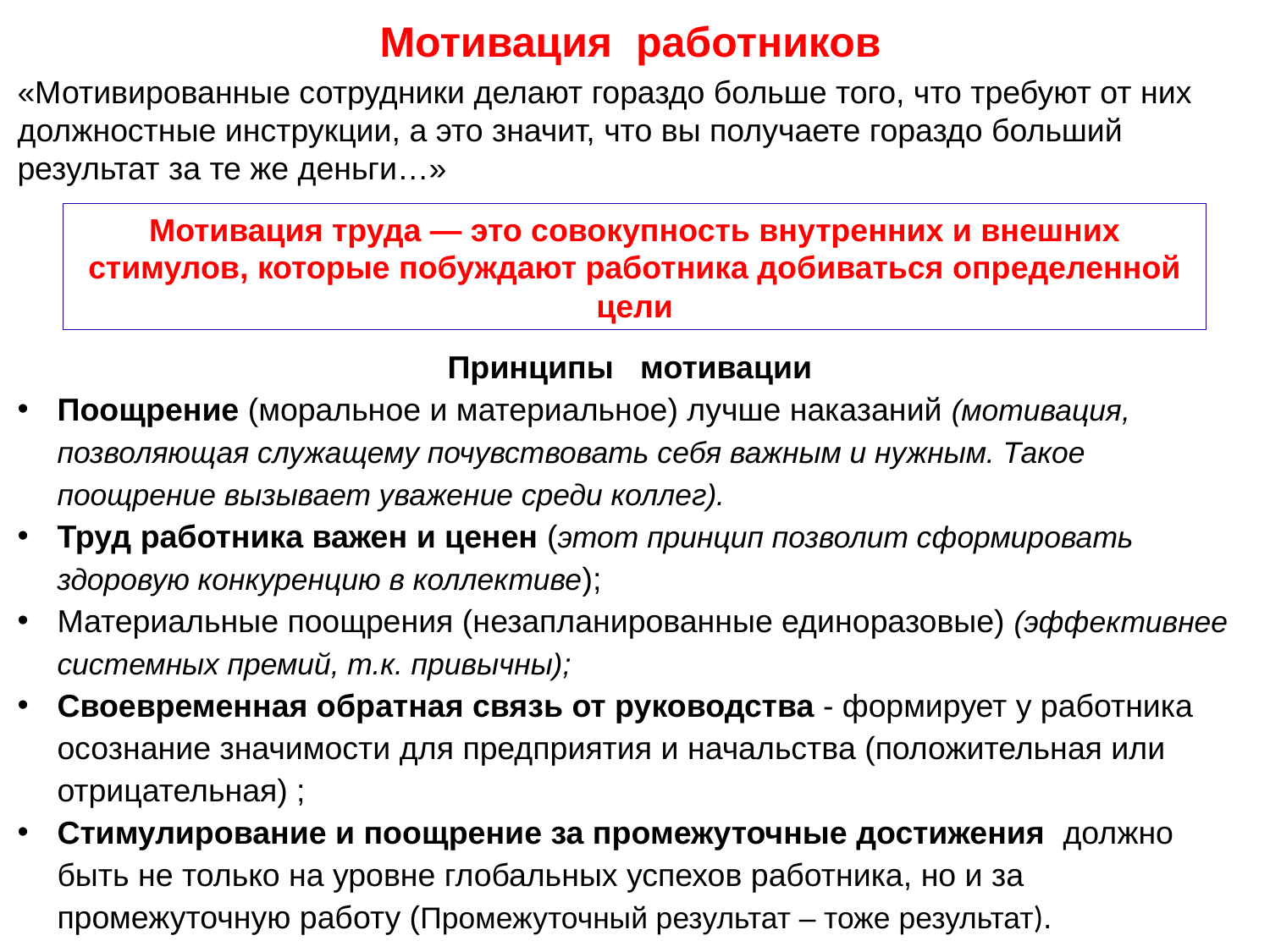

# Мотивация  работников
«Мотивированные сотрудники делают гораздо больше того, что требуют от них должностные инструкции, а это значит, что вы получаете гораздо больший результат за те же деньги…»
Мотивация труда — это совокупность внутренних и внешних стимулов, которые побуждают работника добиваться определенной цели

Поощрение (моральное и материальное) лучше наказаний (мотивация, позволяющая служащему почувствовать себя важным и нужным. Такое поощрение вызывает уважение среди коллег).
Труд работника важен и ценен (этот принцип позволит сформировать здоровую конкуренцию в коллективе);
Материальные поощрения (незапланированные единоразовые) (эффективнее системных премий, т.к. привычны);
Своевременная обратная связь от руководства - формирует у работника осознание значимости для предприятия и начальства (положительная или отрицательная) ;
Стимулирование и поощрение за промежуточные достижения  должно быть не только на уровне глобальных успехов работника, но и за промежуточную работу (Промежуточный результат – тоже результат).

Принципы   мотивации